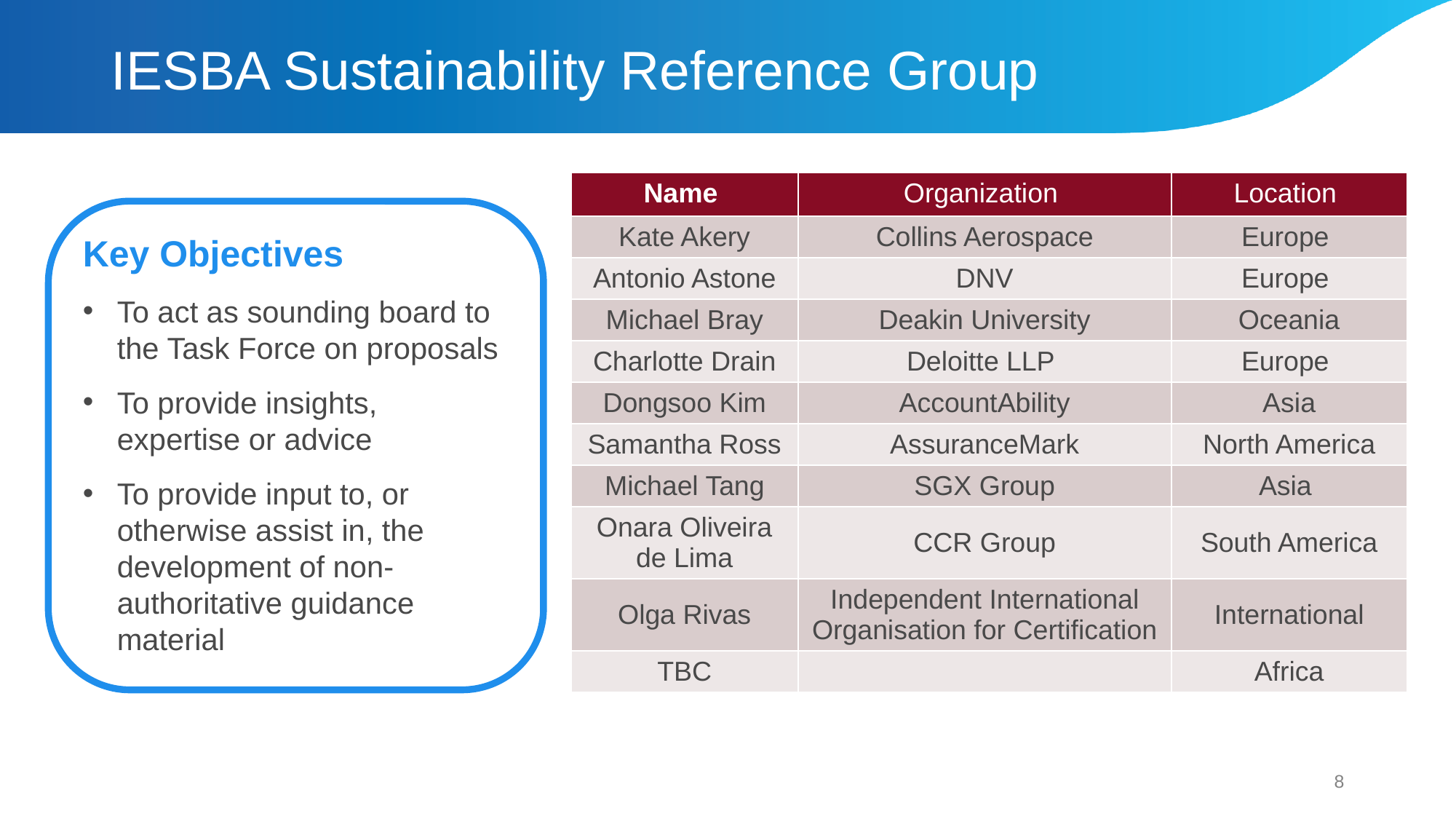

# IESBA Sustainability Reference Group
| Name | Organization | Location |
| --- | --- | --- |
| Kate Akery | Collins Aerospace | Europe |
| Antonio Astone | DNV | Europe |
| Michael Bray | Deakin University | Oceania |
| Charlotte Drain | Deloitte LLP | Europe |
| Dongsoo Kim | AccountAbility | Asia |
| Samantha Ross | AssuranceMark | North America |
| Michael Tang | SGX Group | Asia |
| Onara Oliveira de Lima | CCR Group | South America |
| Olga Rivas | Independent International Organisation for Certification | International |
| TBC |  | Africa |
Key Objectives
To act as sounding board to the Task Force on proposals
To provide insights, expertise or advice
To provide input to, or otherwise assist in, the development of non-authoritative guidance material
8